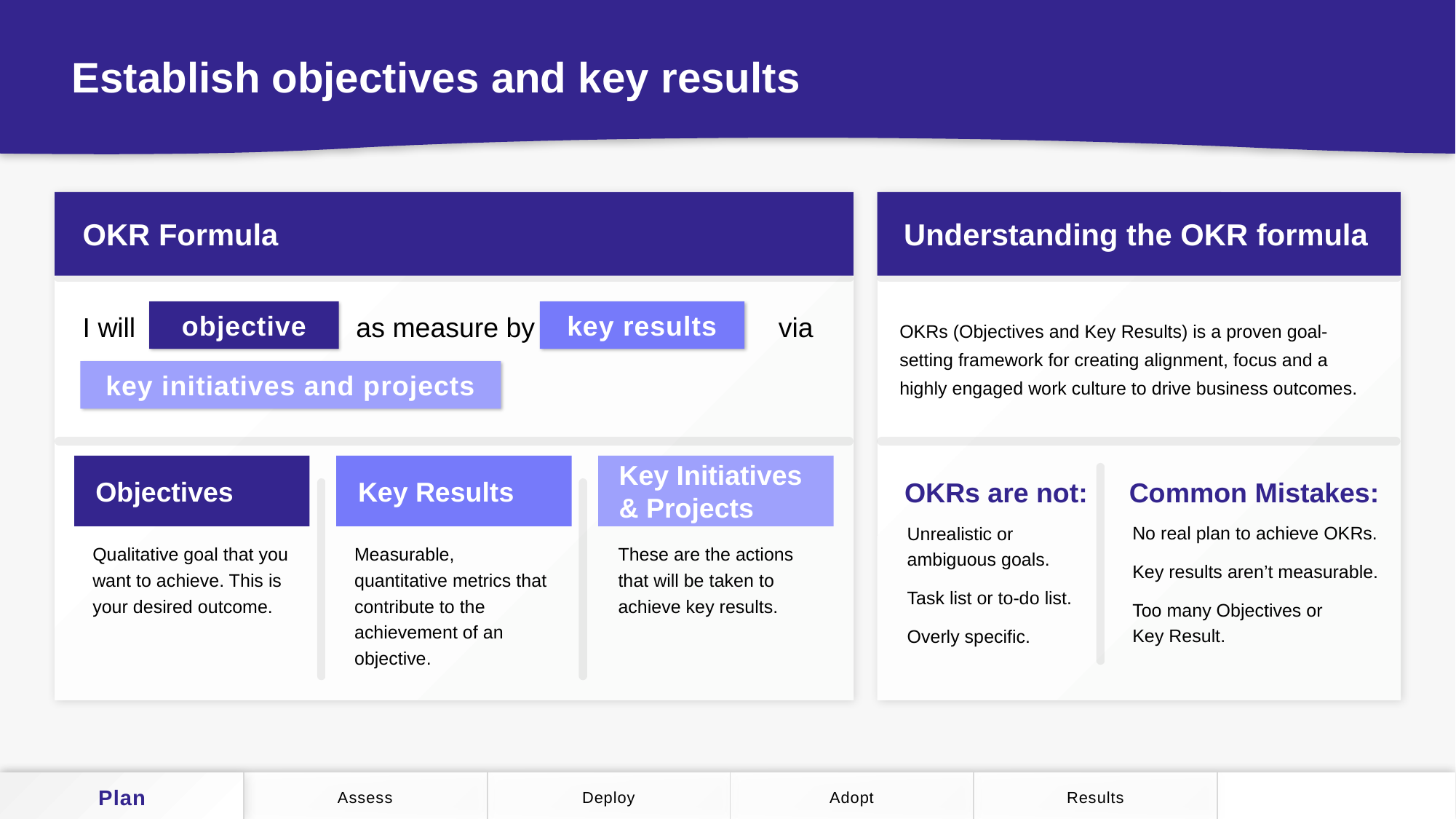

Establish objectives and key results

OKR Formula
Understanding the OKR formula
I will                             as measure by                                via
objective
key results
OKRs (Objectives and Key Results) is a proven goal-setting framework for creating alignment, focus and a highly engaged work culture to drive business outcomes.
key initiatives and projects

Objectives

Key Results

Key Initiatives
& Projects

OKRs are not:
Common Mistakes:

No real plan to achieve OKRs.
Key results aren’t measurable.
Too many Objectives or
Key Result.
Unrealistic or ambiguous goals.
Task list or to-do list.
Overly specific.
Qualitative goal that you want to achieve. This is your desired outcome.
Measurable, quantitative metrics that contribute to the achievement of an objective.
These are the actions that will be taken to achieve key results.